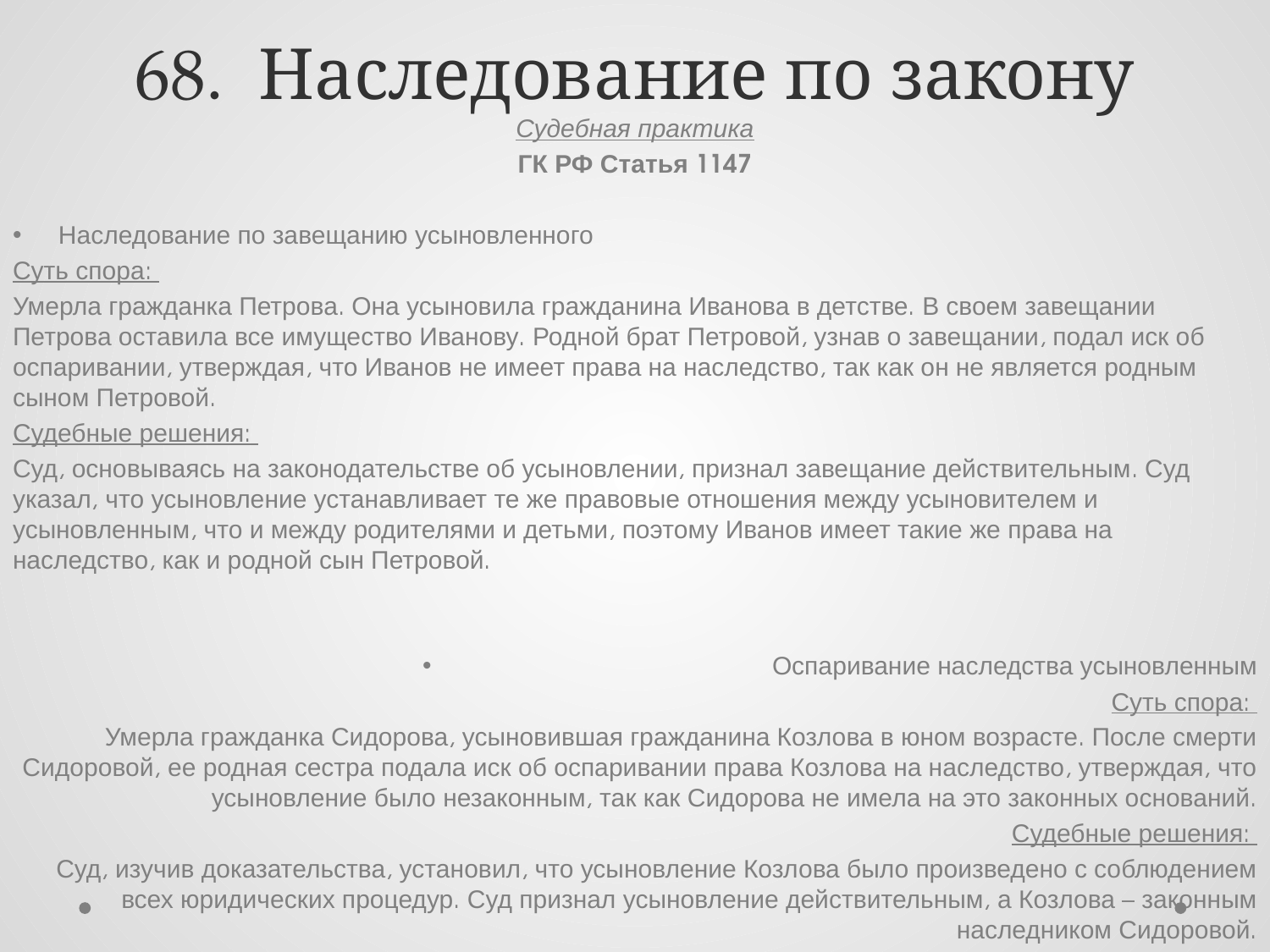

# 68.  Наследование по закону
Судебная практика
ГК РФ Статья 1147

Наследование по завещанию усыновленного
Суть спора:
Умерла гражданка Петрова. Она усыновила гражданина Иванова в детстве. В своем завещании Петрова оставила все имущество Иванову. Родной брат Петровой, узнав о завещании, подал иск об оспаривании, утверждая, что Иванов не имеет права на наследство, так как он не является родным сыном Петровой.
Судебные решения:
Суд, основываясь на законодательстве об усыновлении, признал завещание действительным. Суд указал, что усыновление устанавливает те же правовые отношения между усыновителем и усыновленным, что и между родителями и детьми, поэтому Иванов имеет такие же права на наследство, как и родной сын Петровой.

Оспаривание наследства усыновленным
 Суть спора:
Умерла гражданка Сидорова, усыновившая гражданина Козлова в юном возрасте. После смерти Сидоровой, ее родная сестра подала иск об оспаривании права Козлова на наследство, утверждая, что усыновление было незаконным, так как Сидорова не имела на это законных оснований.
Судебные решения:
Суд, изучив доказательства, установил, что усыновление Козлова было произведено с соблюдением всех юридических процедур. Суд признал усыновление действительным, а Козлова – законным наследником Сидоровой.